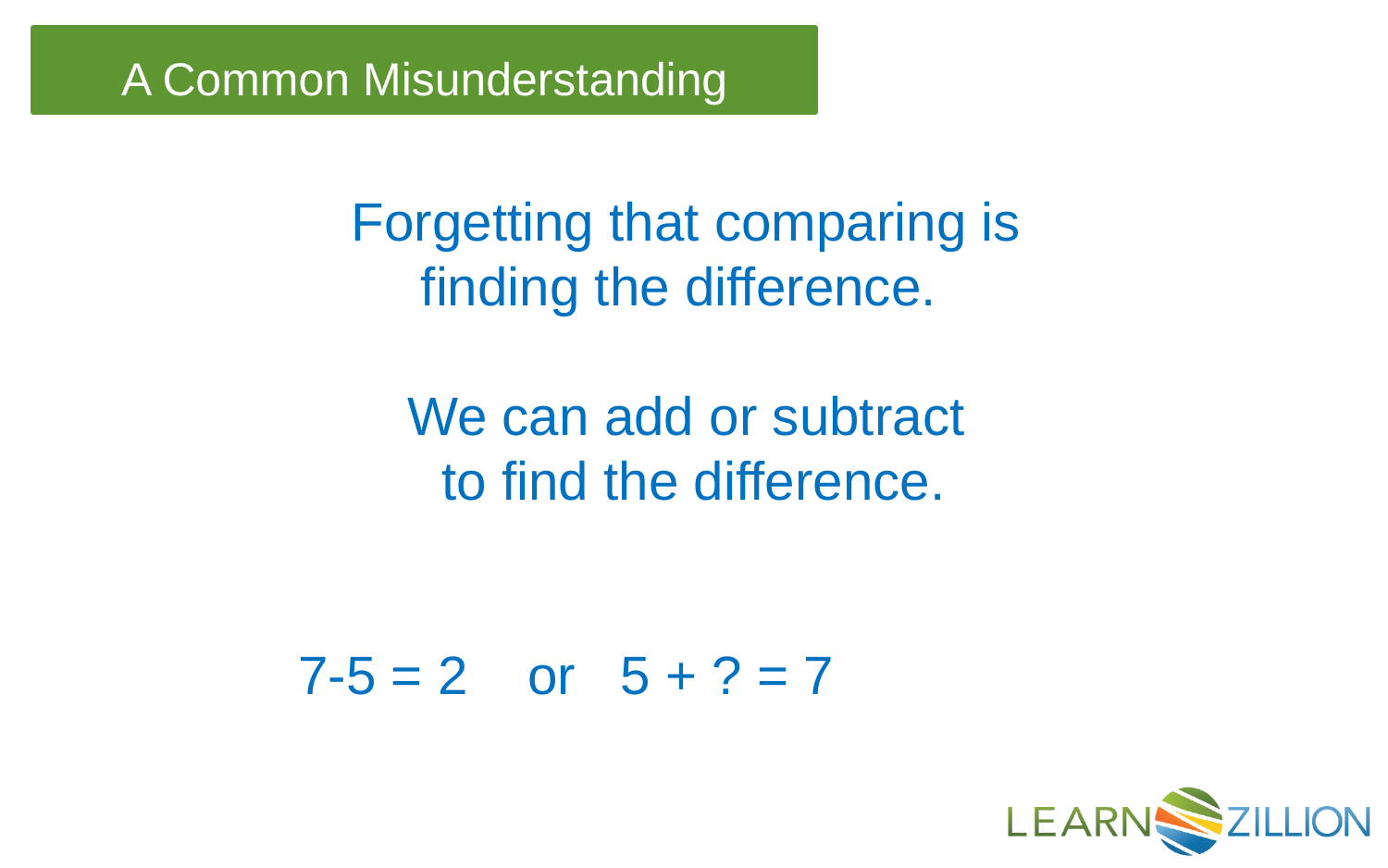

Forgetting that comparing is
finding the difference.

We can add or subtract
to find the difference.

            7-5 = 2    or   5 + ? = 7